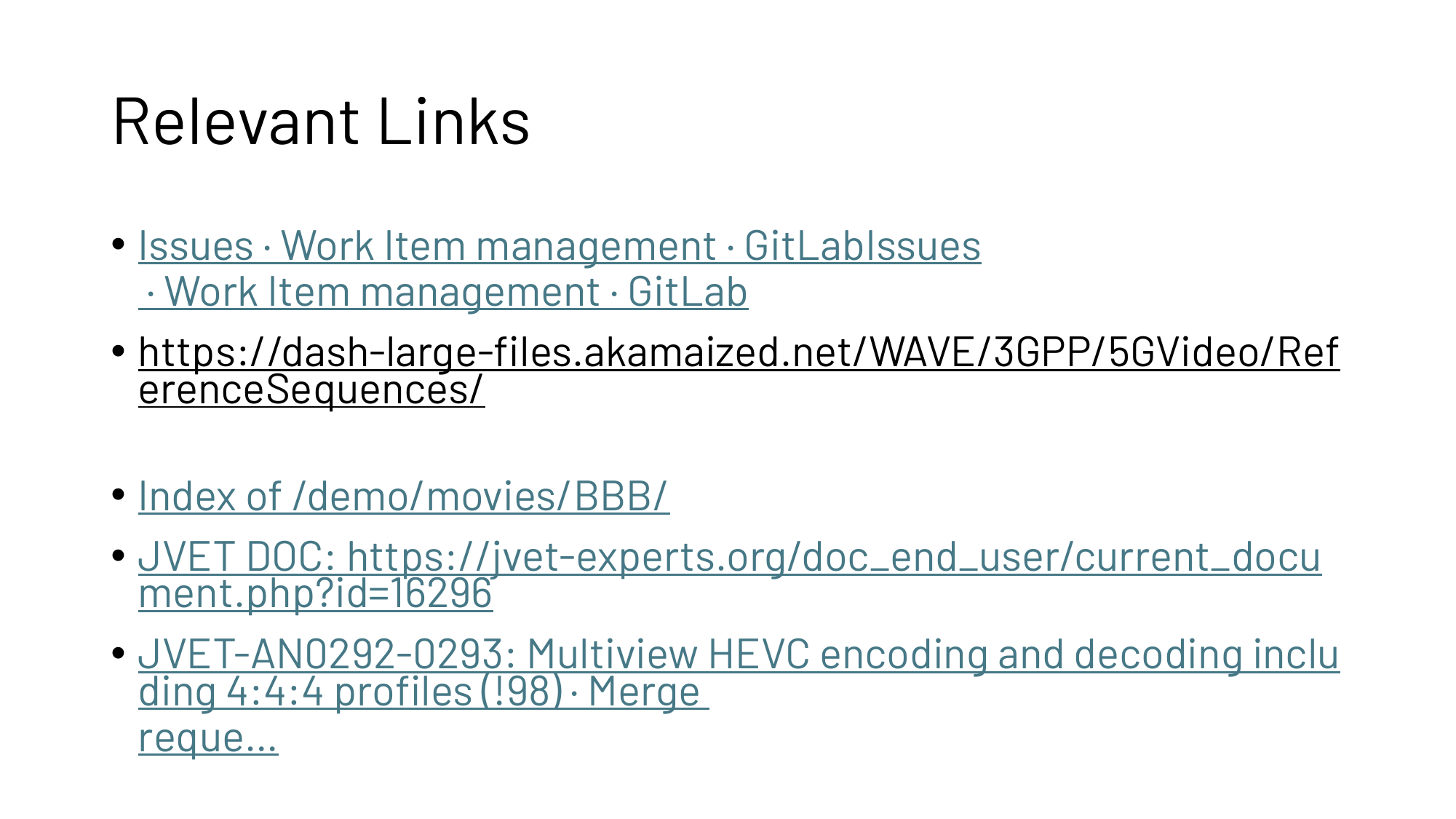

# Relevant Links
Issues · Work Item management · GitLabIssues · Work Item management · GitLab
https://dash-large-files.akamaized.net/WAVE/3GPP/5GVideo/ReferenceSequences/
Index of /demo/movies/BBB/
JVET DOC: https://jvet-experts.org/doc_end_user/current_document.php?id=16296
JVET-AN0292-0293: Multiview HEVC encoding and decoding including 4:4:4 profiles (!98) · Merge reque…